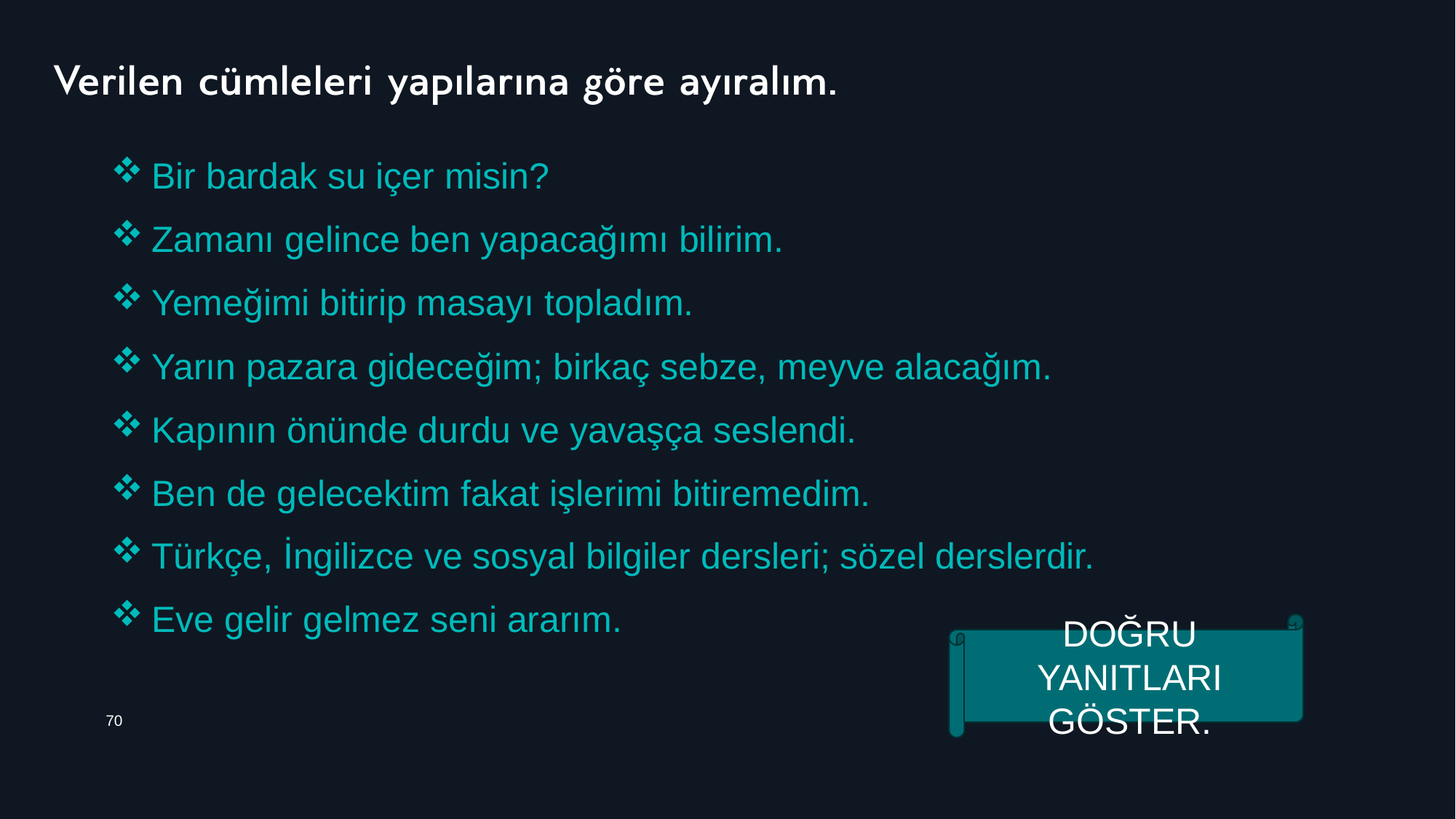

# Verilen cümleleri yapılarına göre ayıralım.
Bir bardak su içer misin?
Zamanı gelince ben yapacağımı bilirim.
Yemeğimi bitirip masayı topladım.
Yarın pazara gideceğim; birkaç sebze, meyve alacağım.
Kapının önünde durdu ve yavaşça seslendi.
Ben de gelecektim fakat işlerimi bitiremedim.
Türkçe, İngilizce ve sosyal bilgiler dersleri; sözel derslerdir.
Eve gelir gelmez seni ararım.
DOĞRU YANITLARI GÖSTER.
70